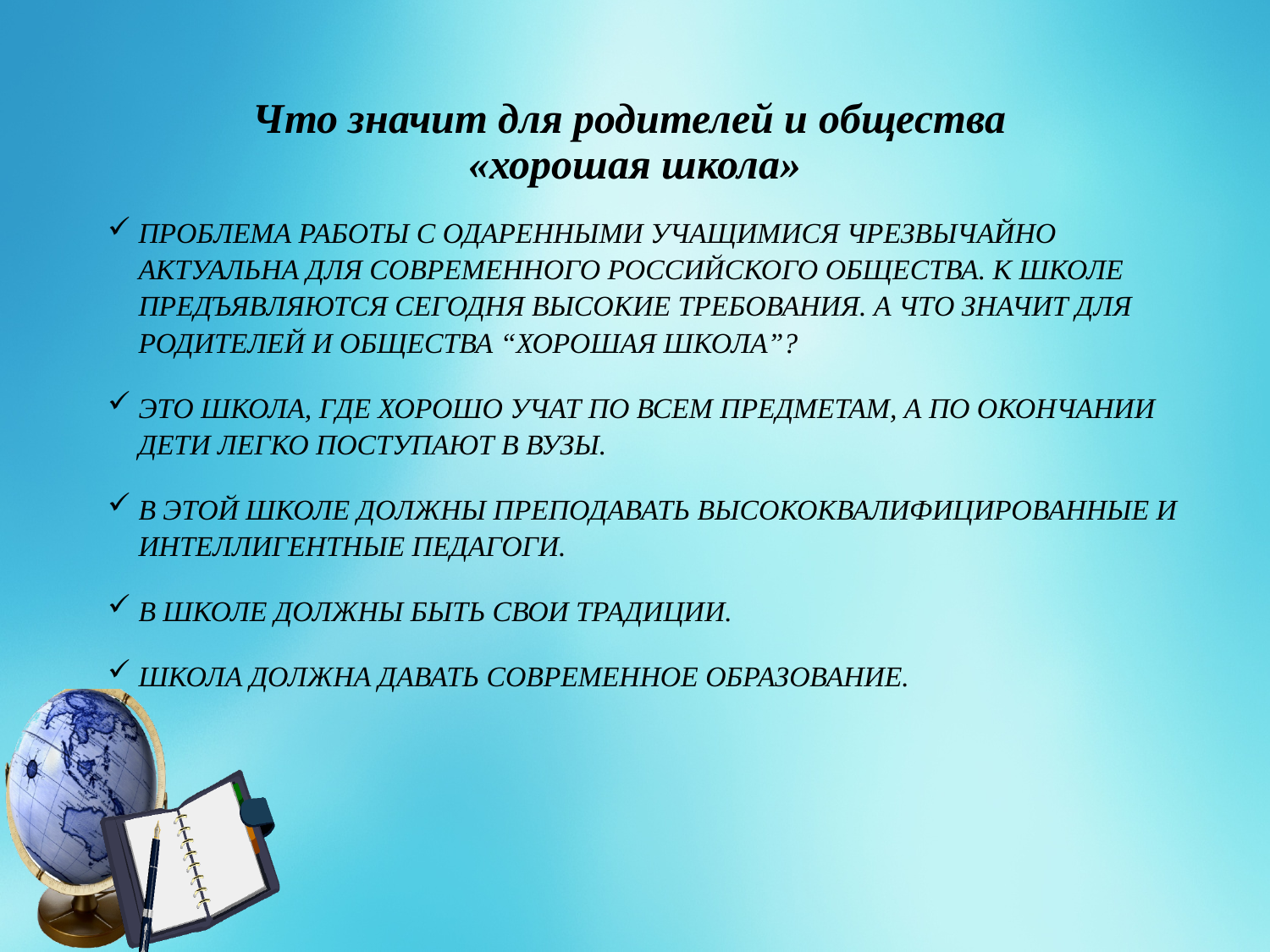

# Что значит для родителей и общества «хорошая школа»
Проблема работы с одаренными учащимися чрезвычайно актуальна для современного российского общества. К школе предъявляются сегодня высокие требования. А что значит для родителей и общества “хорошая школа”?
Это школа, где хорошо учат по всем предметам, а по окончании дети легко поступают в вузы.
В этой школе должны преподавать высококвалифицированные и интеллигентные педагоги.
В школе должны быть свои традиции.
Школа должна давать современное образование.